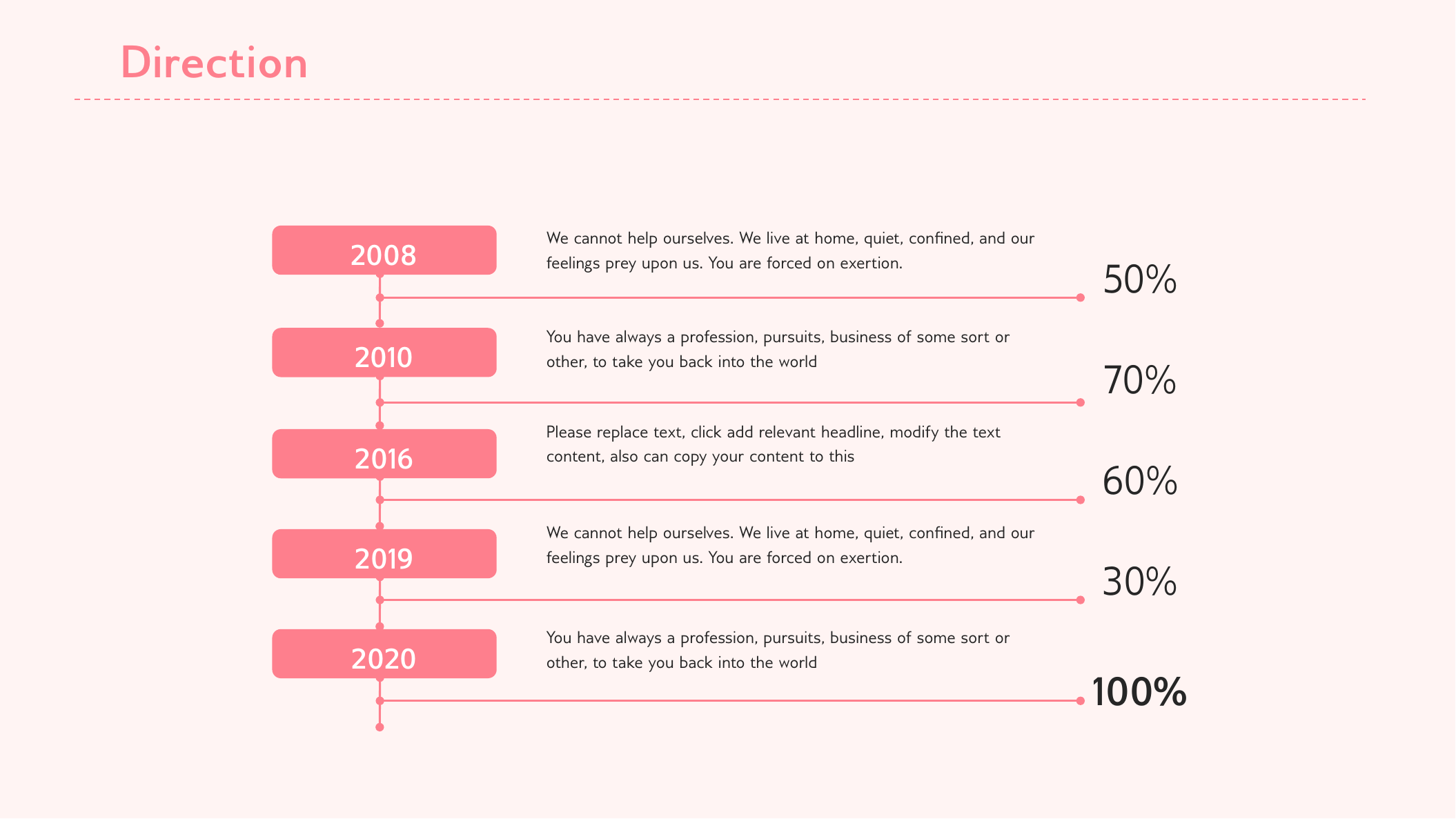

Direction
#
We cannot help ourselves. We live at home, quiet, confined, and our feelings prey upon us. You are forced on exertion.
2008
50%
You have always a profession, pursuits, business of some sort or other, to take you back into the world
2010
70%
Please replace text, click add relevant headline, modify the text content, also can copy your content to this
2016
60%
We cannot help ourselves. We live at home, quiet, confined, and our feelings prey upon us. You are forced on exertion.
2019
30%
You have always a profession, pursuits, business of some sort or other, to take you back into the world
2020
100%